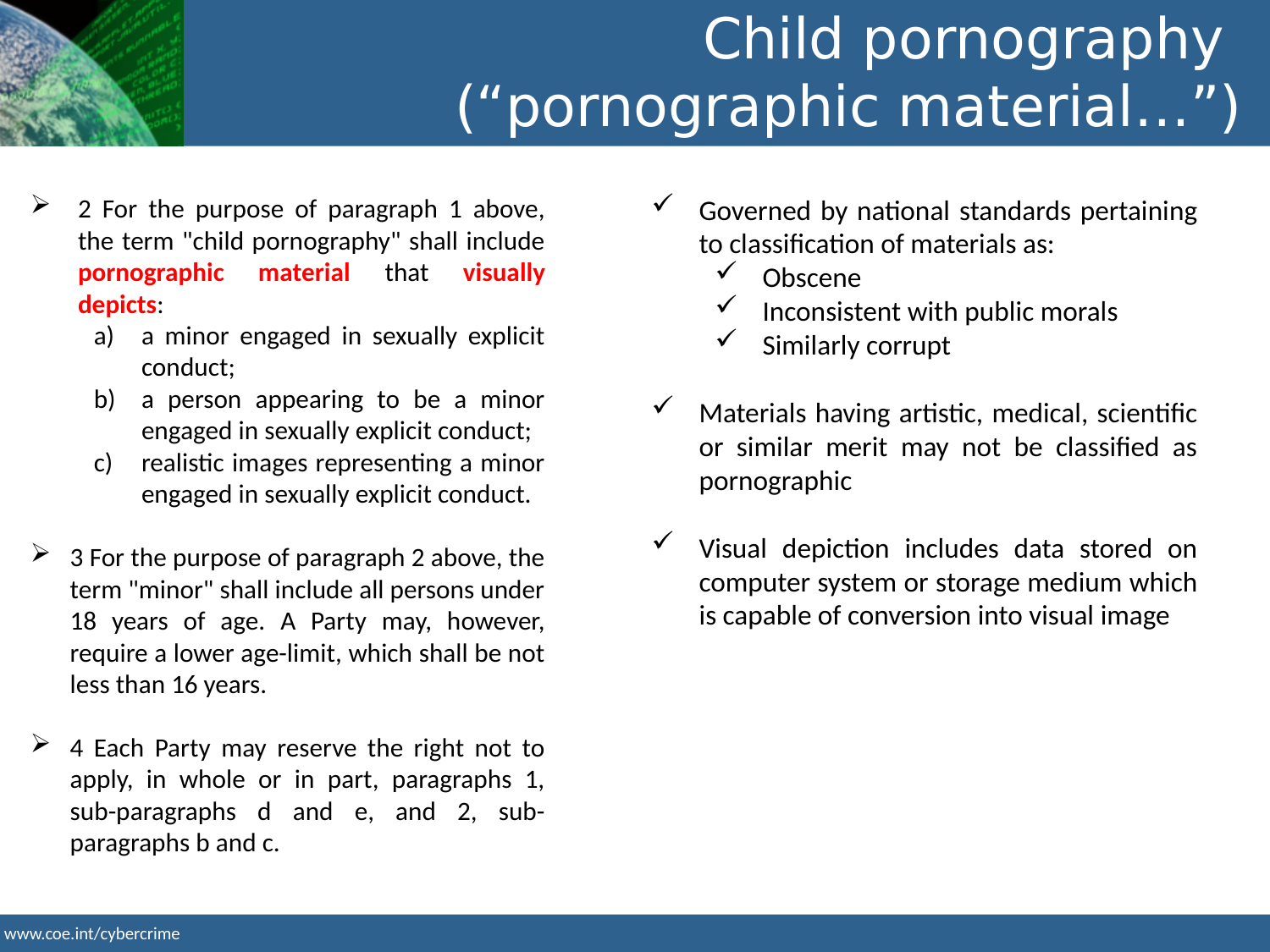

Child pornography
(“pornographic material…”)
2 For the purpose of paragraph 1 above, the term "child pornography" shall include pornographic material that visually depicts:
a minor engaged in sexually explicit conduct;
a person appearing to be a minor engaged in sexually explicit conduct;
realistic images representing a minor engaged in sexually explicit conduct.

3 For the purpose of paragraph 2 above, the term "minor" shall include all persons under 18 years of age. A Party may, however, require a lower age-limit, which shall be not less than 16 years.

4 Each Party may reserve the right not to apply, in whole or in part, paragraphs 1, sub-paragraphs d and e, and 2, sub-paragraphs b and c.
Governed by national standards pertaining to classification of materials as:
Obscene
Inconsistent with public morals
Similarly corrupt

Materials having artistic, medical, scientific or similar merit may not be classified as pornographic

Visual depiction includes data stored on computer system or storage medium which is capable of conversion into visual image